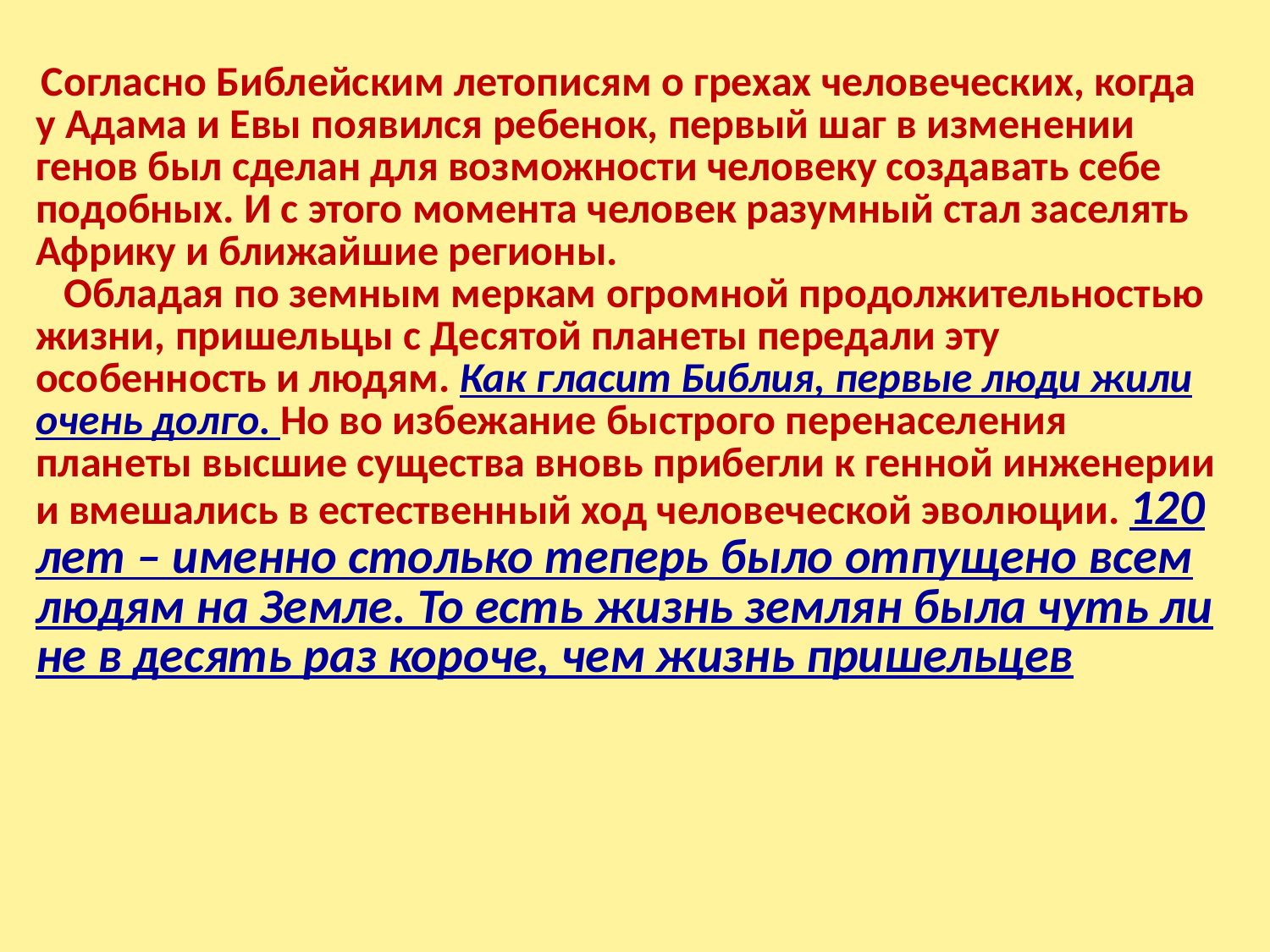

|  |
| --- |
| Согласно Библейским летописям о грехах человеческих, когда у Адама и Евы появился ребенок, первый шаг в изменении генов был сделан для возможности человеку создавать себе подобных. И с этого момента человек разумный стал заселять Африку и ближайшие регионы.    Обладая по земным меркам огромной продолжительностью жизни, пришельцы с Десятой планеты передали эту особенность и людям. Как гласит Библия, первые люди жили очень долго. Но во избежание быстрого перенаселения планеты высшие существа вновь прибегли к генной инженерии и вмешались в естественный ход человеческой эволюции. 120 лет – именно столько теперь было отпущено всем людям на Земле. То есть жизнь землян была чуть ли не в десять раз короче, чем жизнь пришельцев |